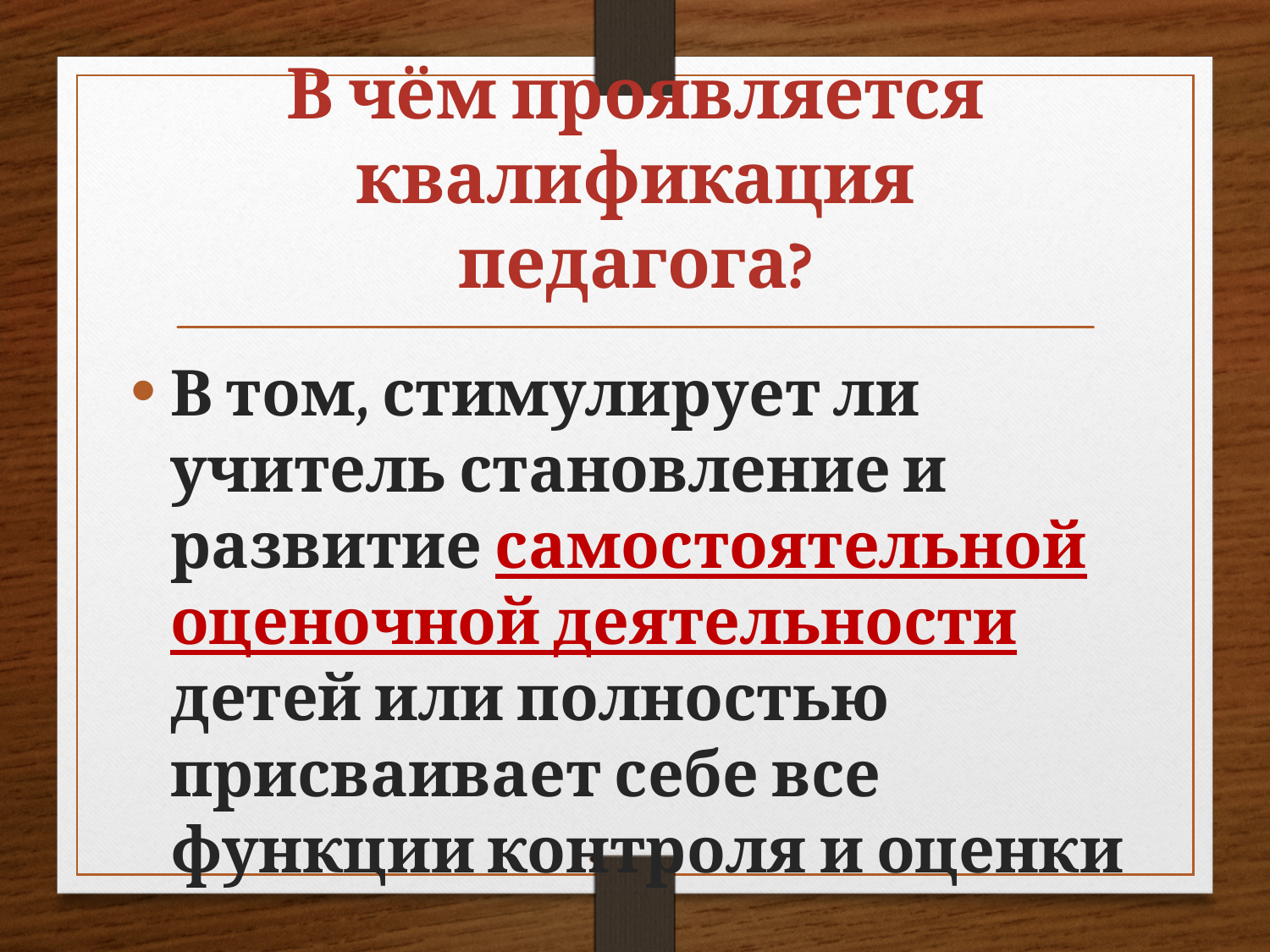

# В чём проявляется квалификация педагога?
В том, стимулирует ли учитель становление и развитие самостоятельной оценочной деятельности детей или полностью присваивает себе все функции контроля и оценки